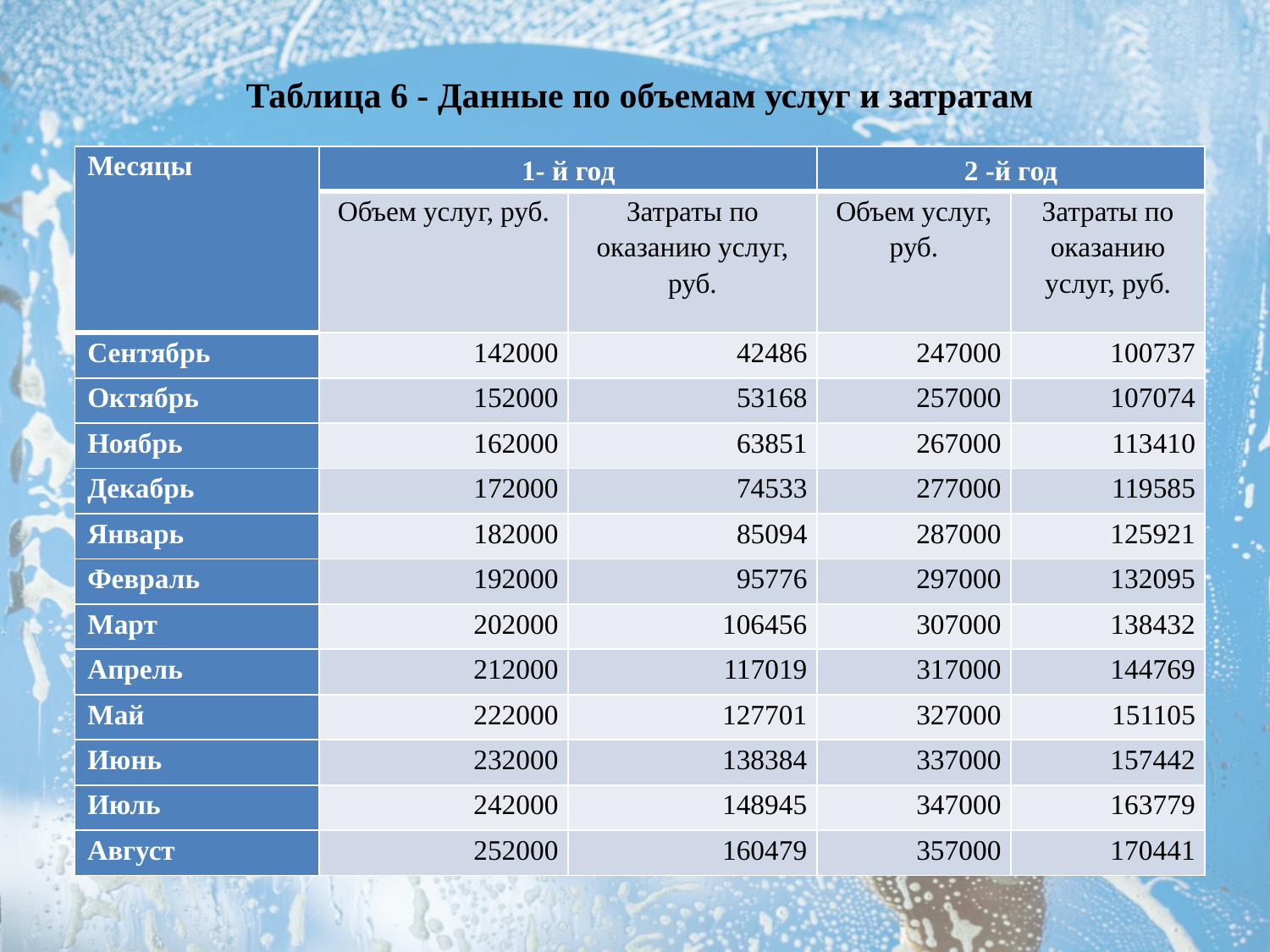

Таблица 6 - Данные по объемам услуг и затратам
| Месяцы | 1- й год |  | 2 -й год |  |
| --- | --- | --- | --- | --- |
|  | Объем услуг, руб. | Затраты по оказанию услуг, руб. | Объем услуг, руб. | Затраты по оказанию услуг, руб. |
| Сентябрь | 142000 | 42486 | 247000 | 100737 |
| Октябрь | 152000 | 53168 | 257000 | 107074 |
| Ноябрь | 162000 | 63851 | 267000 | 113410 |
| Декабрь | 172000 | 74533 | 277000 | 119585 |
| Январь | 182000 | 85094 | 287000 | 125921 |
| Февраль | 192000 | 95776 | 297000 | 132095 |
| Март | 202000 | 106456 | 307000 | 138432 |
| Апрель | 212000 | 117019 | 317000 | 144769 |
| Май | 222000 | 127701 | 327000 | 151105 |
| Июнь | 232000 | 138384 | 337000 | 157442 |
| Июль | 242000 | 148945 | 347000 | 163779 |
| Август | 252000 | 160479 | 357000 | 170441 |